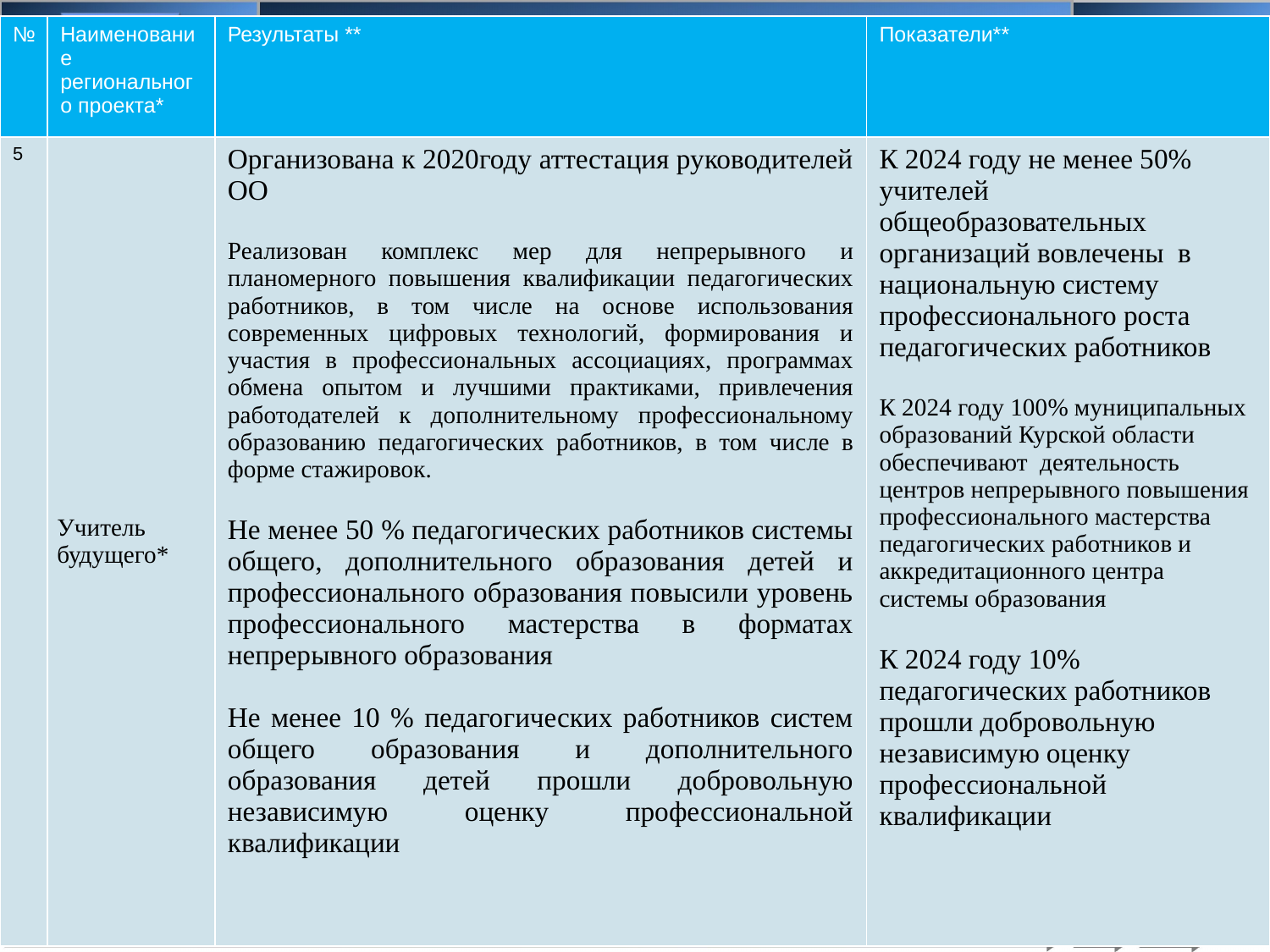

| № | Наименование регионального проекта\* | Результаты \*\* | Показатели\*\* |
| --- | --- | --- | --- |
| 5 | Учитель будущего\* | Организована к 2020году аттестация руководителей ОО Реализован комплекс мер для непрерывного и планомерного повышения квалификации педагогических работников, в том числе на основе использования современных цифровых технологий, формирования и участия в профессиональных ассоциациях, программах обмена опытом и лучшими практиками, привлечения работодателей к дополнительному профессиональному образованию педагогических работников, в том числе в форме стажировок. Не менее 50 % педагогических работников системы общего, дополнительного образования детей и профессионального образования повысили уровень профессионального мастерства в форматах непрерывного образования Не менее 10 % педагогических работников систем общего образования и дополнительного образования детей прошли добровольную независимую оценку профессиональной квалификации | К 2024 году не менее 50% учителей общеобразовательных организаций вовлечены в национальную систему профессионального роста педагогических работников К 2024 году 100% муниципальных образований Курской области обеспечивают деятельность центров непрерывного повышения профессионального мастерства педагогических работников и аккредитационного центра системы образования К 2024 году 10% педагогических работников прошли добровольную независимую оценку профессиональной квалификации |